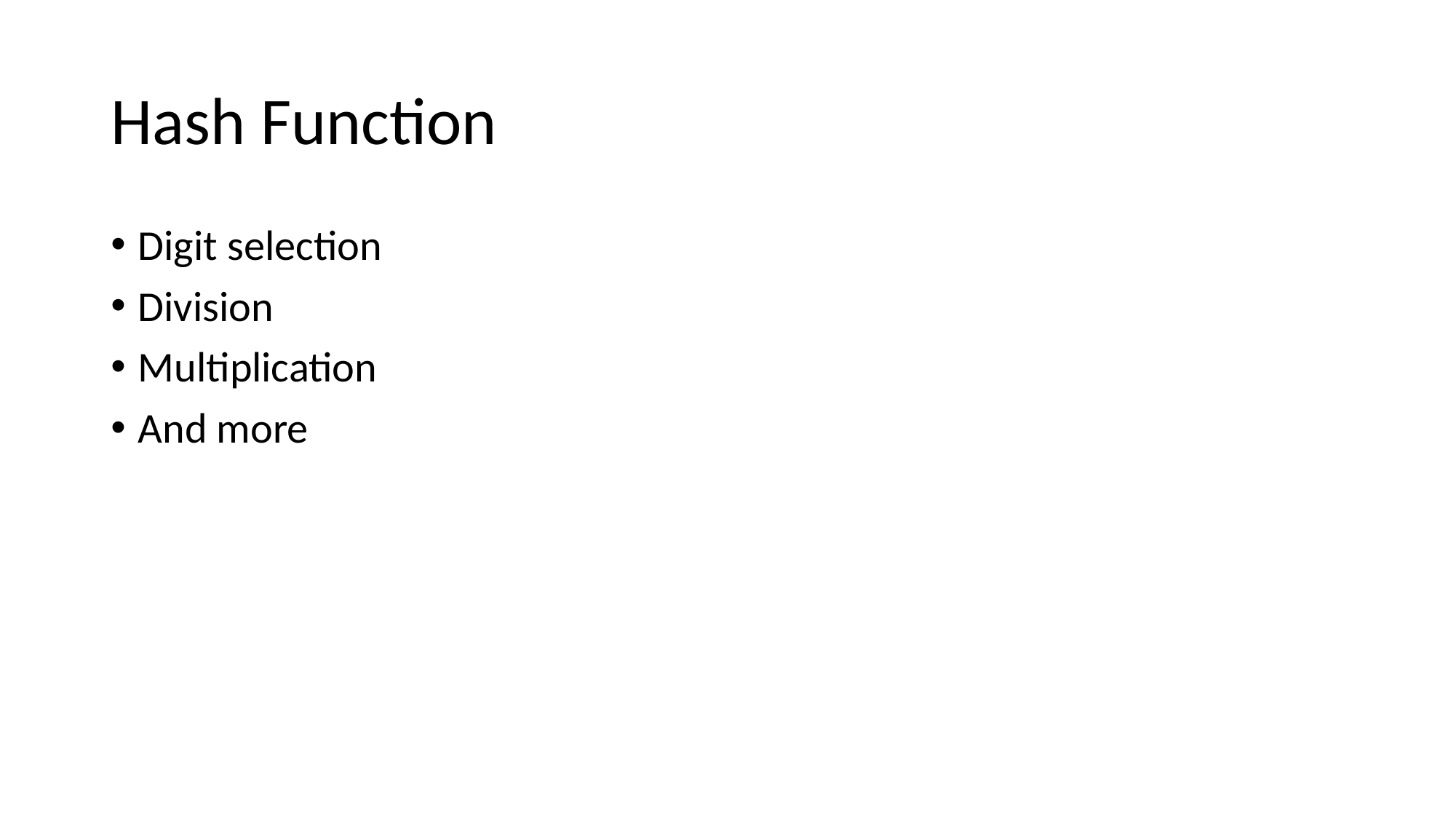

# Hash Function
Digit selection
Division
Multiplication
And more